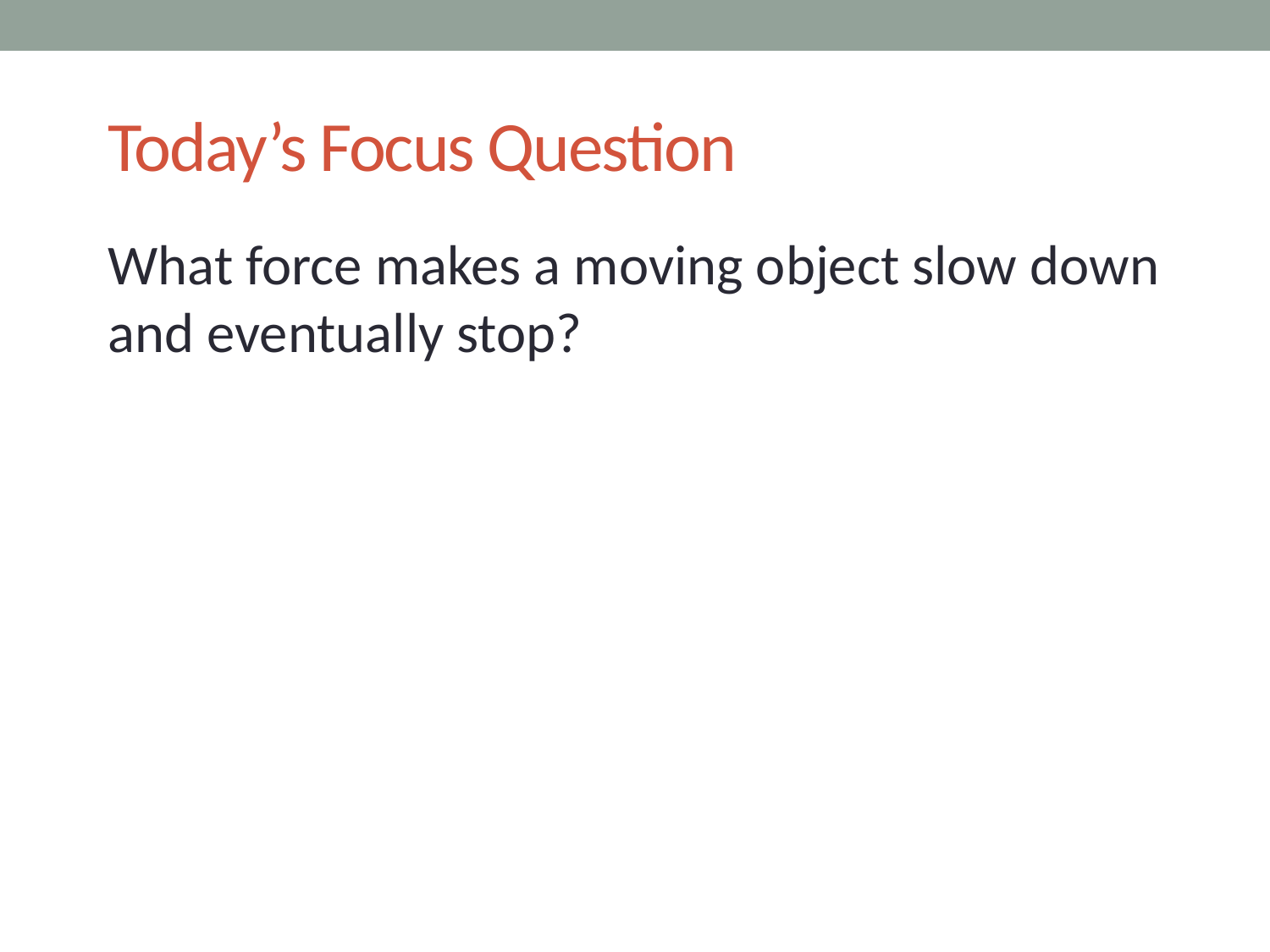

# Today’s Focus Question
What force makes a moving object slow down and eventually stop?